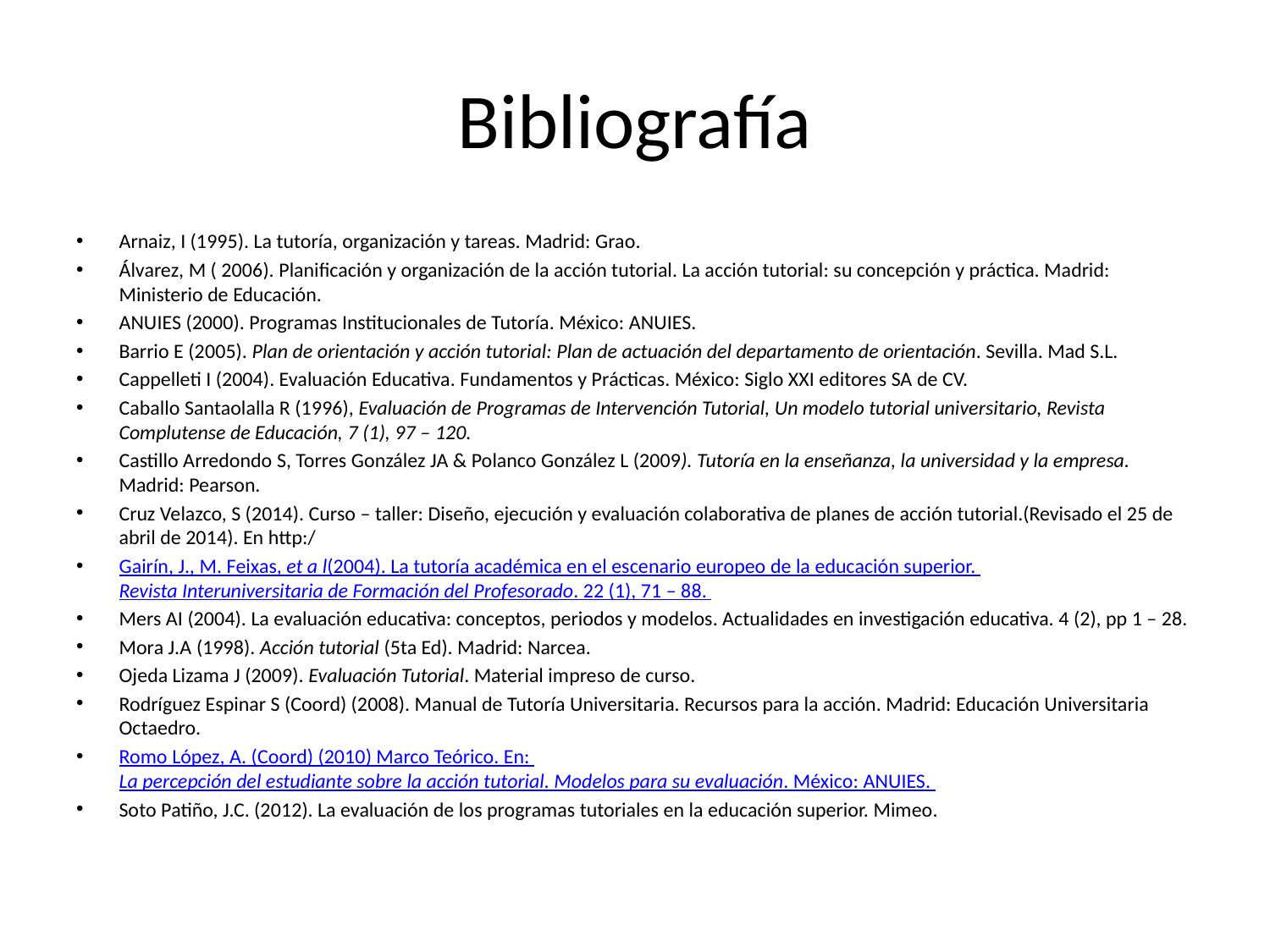

# Bibliografía
Arnaiz, I (1995). La tutoría, organización y tareas. Madrid: Grao.
Álvarez, M ( 2006). Planificación y organización de la acción tutorial. La acción tutorial: su concepción y práctica. Madrid: Ministerio de Educación.
ANUIES (2000). Programas Institucionales de Tutoría. México: ANUIES.
Barrio E (2005). Plan de orientación y acción tutorial: Plan de actuación del departamento de orientación. Sevilla. Mad S.L.
Cappelleti I (2004). Evaluación Educativa. Fundamentos y Prácticas. México: Siglo XXI editores SA de CV.
Caballo Santaolalla R (1996), Evaluación de Programas de Intervención Tutorial, Un modelo tutorial universitario, Revista Complutense de Educación, 7 (1), 97 – 120.
Castillo Arredondo S, Torres González JA & Polanco González L (2009). Tutoría en la enseñanza, la universidad y la empresa. Madrid: Pearson.
Cruz Velazco, S (2014). Curso – taller: Diseño, ejecución y evaluación colaborativa de planes de acción tutorial.(Revisado el 25 de abril de 2014). En http:/
Gairín, J., M. Feixas, et a l(2004). La tutoría académica en el escenario europeo de la educación superior. Revista Interuniversitaria de Formación del Profesorado. 22 (1), 71 – 88.
Mers AI (2004). La evaluación educativa: conceptos, periodos y modelos. Actualidades en investigación educativa. 4 (2), pp 1 – 28.
Mora J.A (1998). Acción tutorial (5ta Ed). Madrid: Narcea.
Ojeda Lizama J (2009). Evaluación Tutorial. Material impreso de curso.
Rodríguez Espinar S (Coord) (2008). Manual de Tutoría Universitaria. Recursos para la acción. Madrid: Educación Universitaria  Octaedro.
Romo López, A. (Coord) (2010) Marco Teórico. En: La percepción del estudiante sobre la acción tutorial. Modelos para su evaluación. México: ANUIES.
Soto Patiño, J.C. (2012). La evaluación de los programas tutoriales en la educación superior. Mimeo.